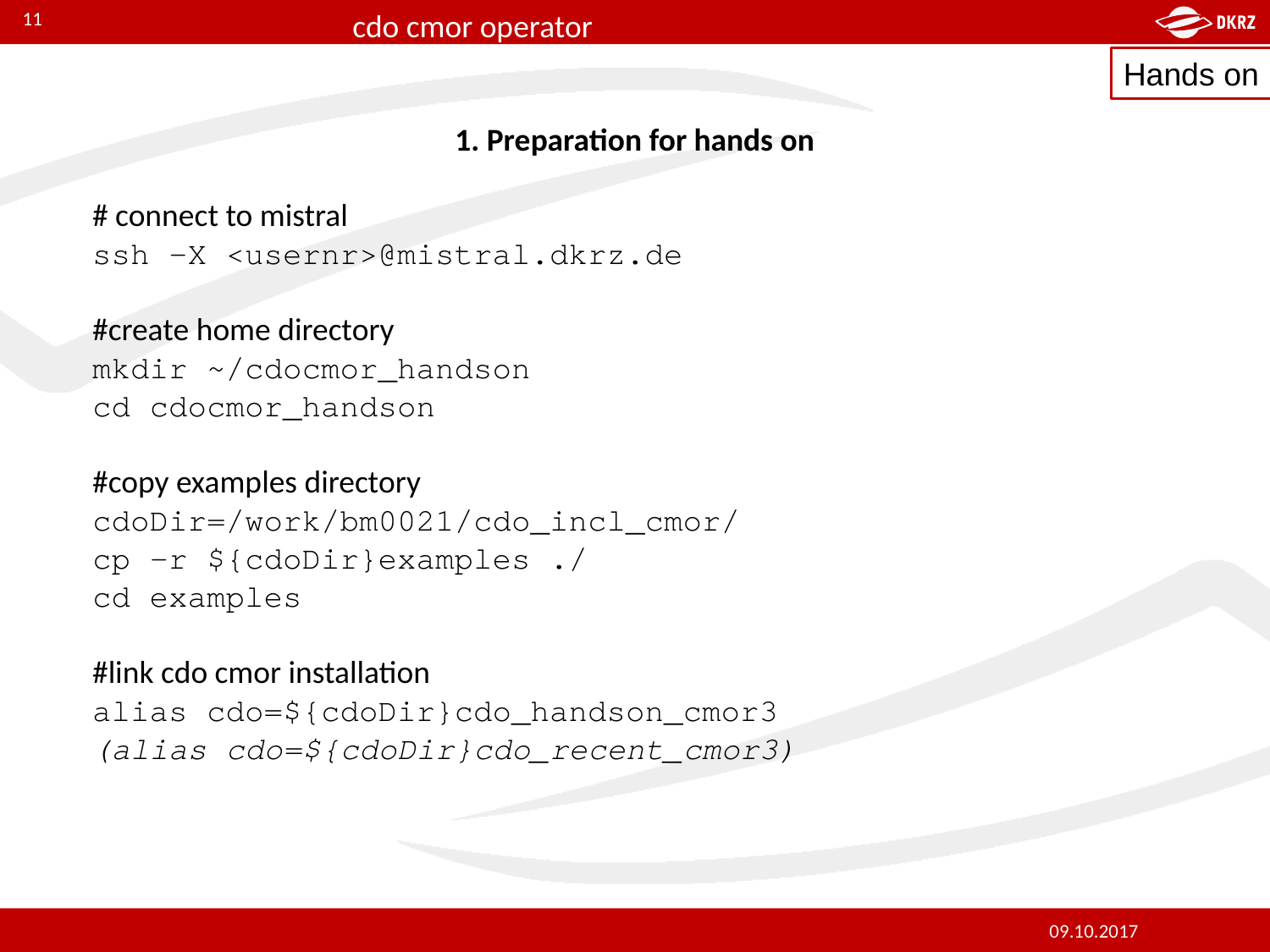

11
1. Preparation for hands on

# connect to mistral
ssh –X <usernr>@mistral.dkrz.de

#create home directory
mkdir ~/cdocmor_handson
cd cdocmor_handson

#copy examples directory
cdoDir=/work/bm0021/cdo_incl_cmor/
cp -r ${cdoDir}examples ./
cd examples

#link cdo cmor installation
alias cdo=${cdoDir}cdo_handson_cmor3
(alias cdo=${cdoDir}cdo_recent_cmor3)
09.10.2017